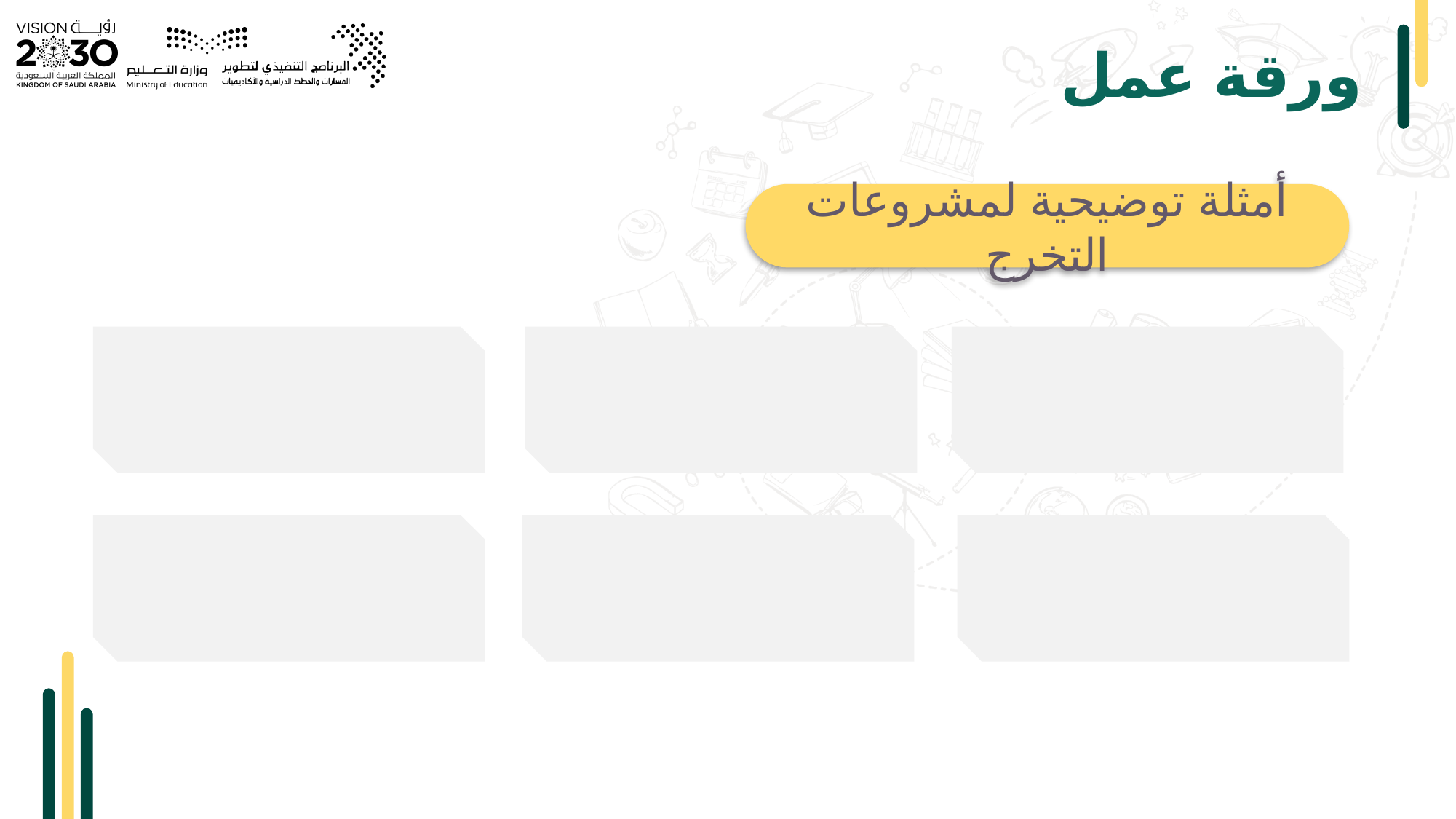

# ورقة عمل

أمثلة توضيحية لمشروعات التخرج